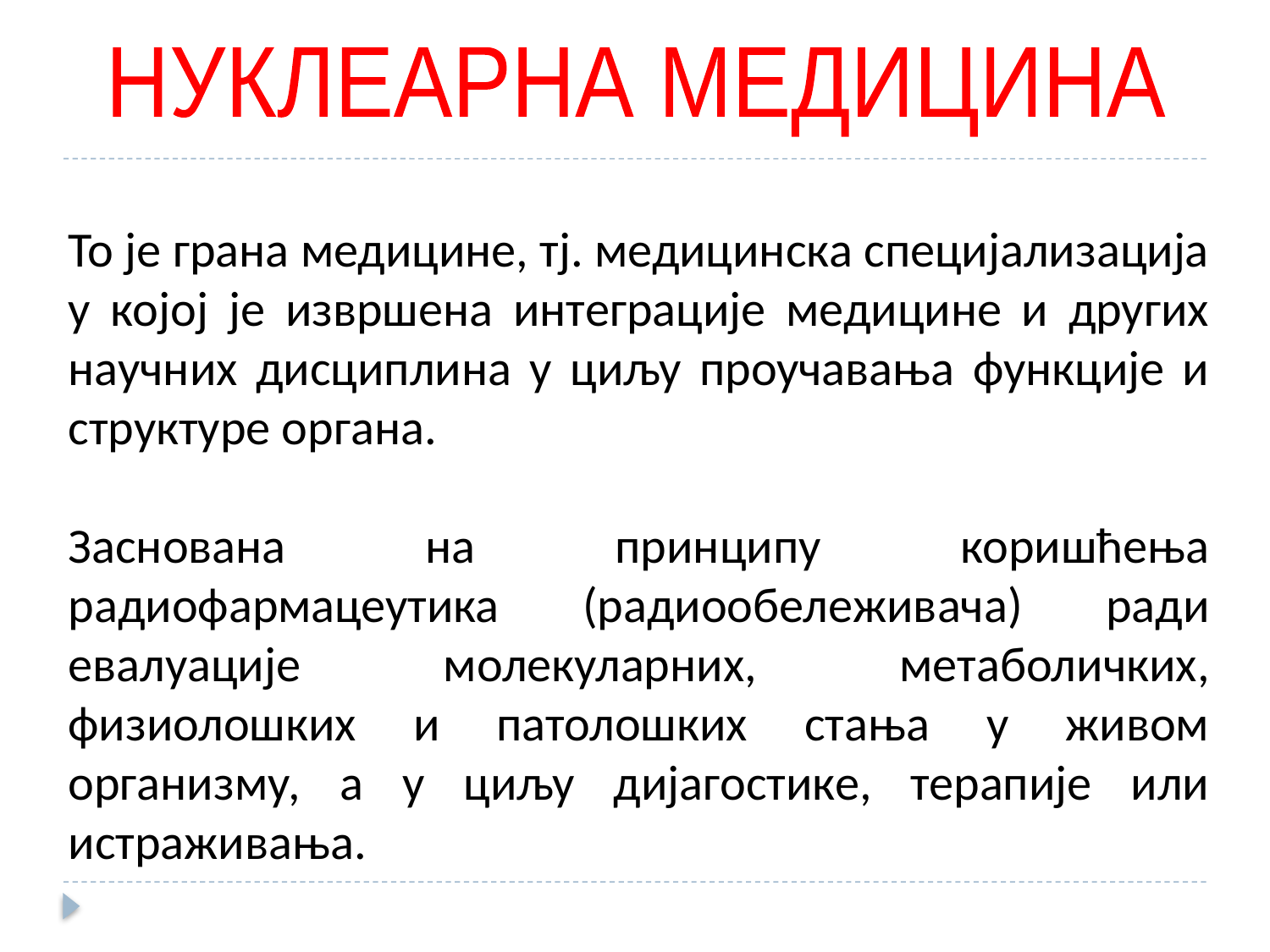

НУКЛЕАРНА МЕДИЦИНА
То је грана медицине, тј. медицинска специјализација у којој је извршена интеграције медицине и других научних дисциплина у циљу проучавања функције и структуре органа.

Заснована на принципу коришћења радиoфармацеутика (радиоoбелeживaча) ради евaлуације молекуларних, метаболичких, физиолошких и патолошких стања у живом организму, а у циљу дијагостике, терапије или истраживања.